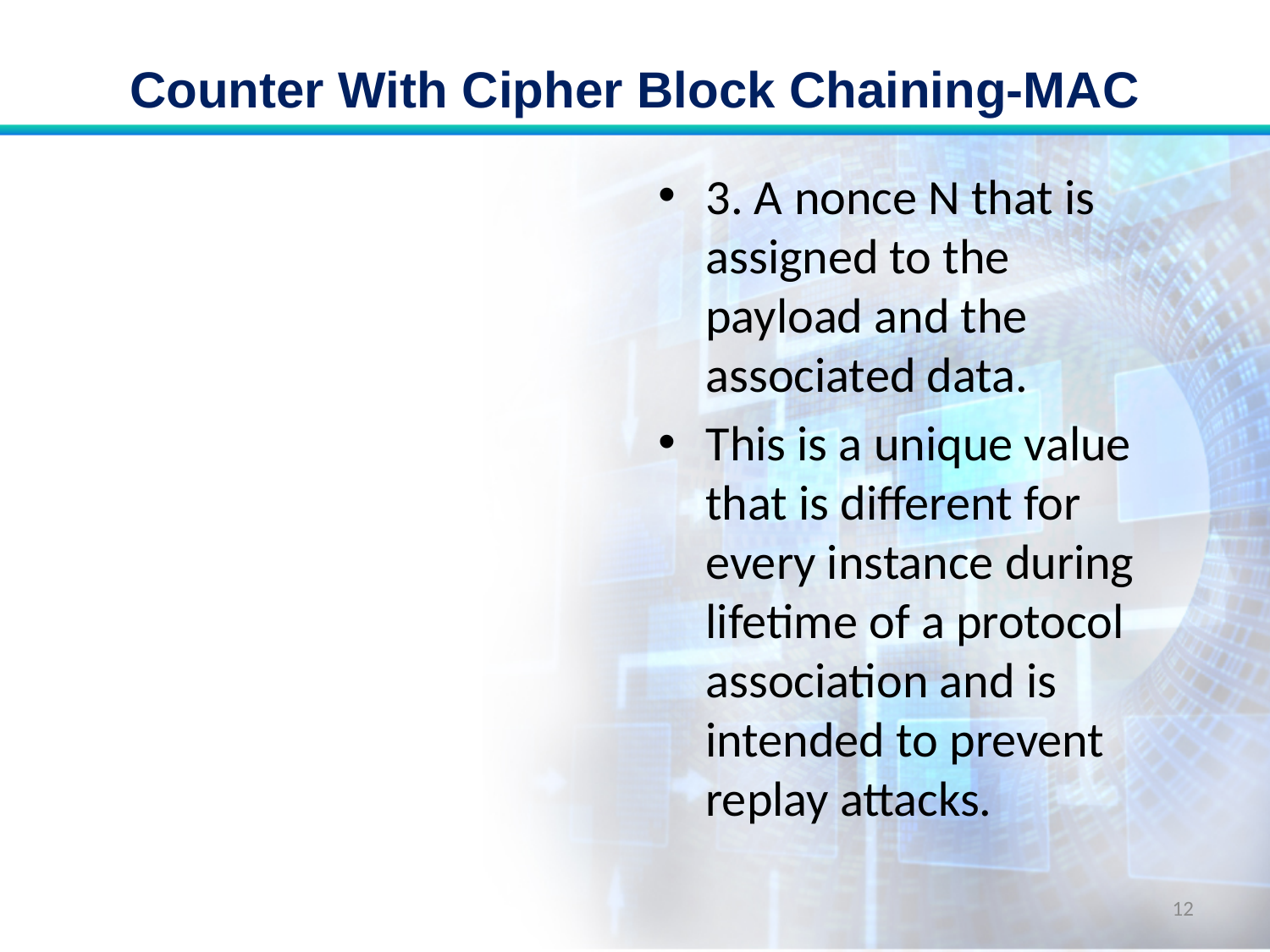

# Counter With Cipher Block Chaining-MAC
3. A nonce N that is assigned to the payload and the associated data.
This is a unique value that is different for every instance during  lifetime of a protocol association and is intended to prevent replay attacks.
12